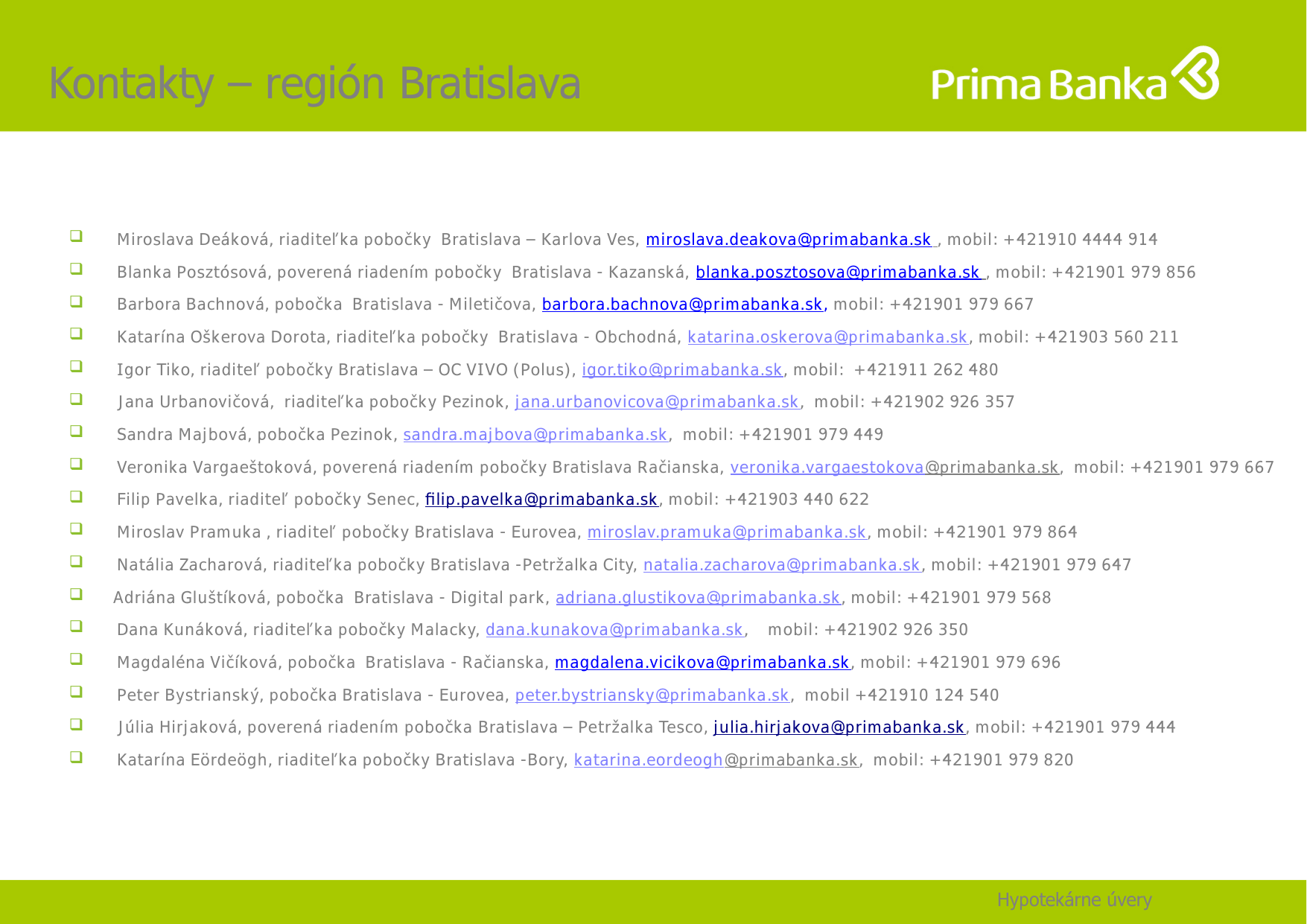

# Kontakty – región Bratislava

Miroslava Deáková, riaditeľka pobočky  Bratislava – Karlova Ves, miroslava.deakova@primabanka.sk , mobil: +421910 4444 914
Blanka Posztósová, poverená riadením pobočky  Bratislava - Kazanská, blanka.posztosova@primabanka.sk , mobil: +421901 979 856
Barbora Bachnová, pobočka  Bratislava - Miletičova, barbora.bachnova@primabanka.sk, mobil: +421901 979 667
Katarína Oškerova Dorota, riaditeľka pobočky  Bratislava - Obchodná, katarina.oskerova@primabanka.sk, mobil: +421903 560 211
Igor Tiko, riaditeľ pobočky Bratislava – OC VIVO (Polus), igor.tiko@primabanka.sk, mobil:  +421911 262 480
Jana Urbanovičová,  riaditeľka pobočky Pezinok, jana.urbanovicova@primabanka.sk,  mobil: +421902 926 357
Sandra Majbová, pobočka Pezinok, sandra.majbova@primabanka.sk,  mobil: +421901 979 449
Veronika Vargaeštoková, poverená riadením pobočky Bratislava Račianska, veronika.vargaestokova@primabanka.sk,  mobil: +421901 979 667
Filip Pavelka, riaditeľ pobočky Senec, filip.pavelka@primabanka.sk, mobil: +421903 440 622
Miroslav Pramuka , riaditeľ pobočky Bratislava - Eurovea, miroslav.pramuka@primabanka.sk, mobil: +421901 979 864
Natália Zacharová, riaditeľka pobočky Bratislava -Petržalka City, natalia.zacharova@primabanka.sk, mobil: +421901 979 647
     Adriána Gluštíková, pobočka  Bratislava - Digital park, adriana.glustikova@primabanka.sk, mobil: +421901 979 568
Dana Kunáková, riaditeľka pobočky Malacky, dana.kunakova@primabanka.sk,    mobil: +421902 926 350
Magdaléna Vičíková, pobočka  Bratislava - Račianska, magdalena.vicikova@primabanka.sk, mobil: +421901 979 696
Peter Bystrianský, pobočka Bratislava - Eurovea, peter.bystriansky@primabanka.sk,  mobil +421910 124 540
Júlia Hirjaková, poverená riadením pobočka Bratislava – Petržalka Tesco, julia.hirjakova@primabanka.sk, mobil: +421901 979 444
Katarína Eördeögh, riaditeľka pobočky Bratislava -Bory, katarina.eordeogh@primabanka.sk,  mobil: +421901 979 820

Hypotekárne úvery